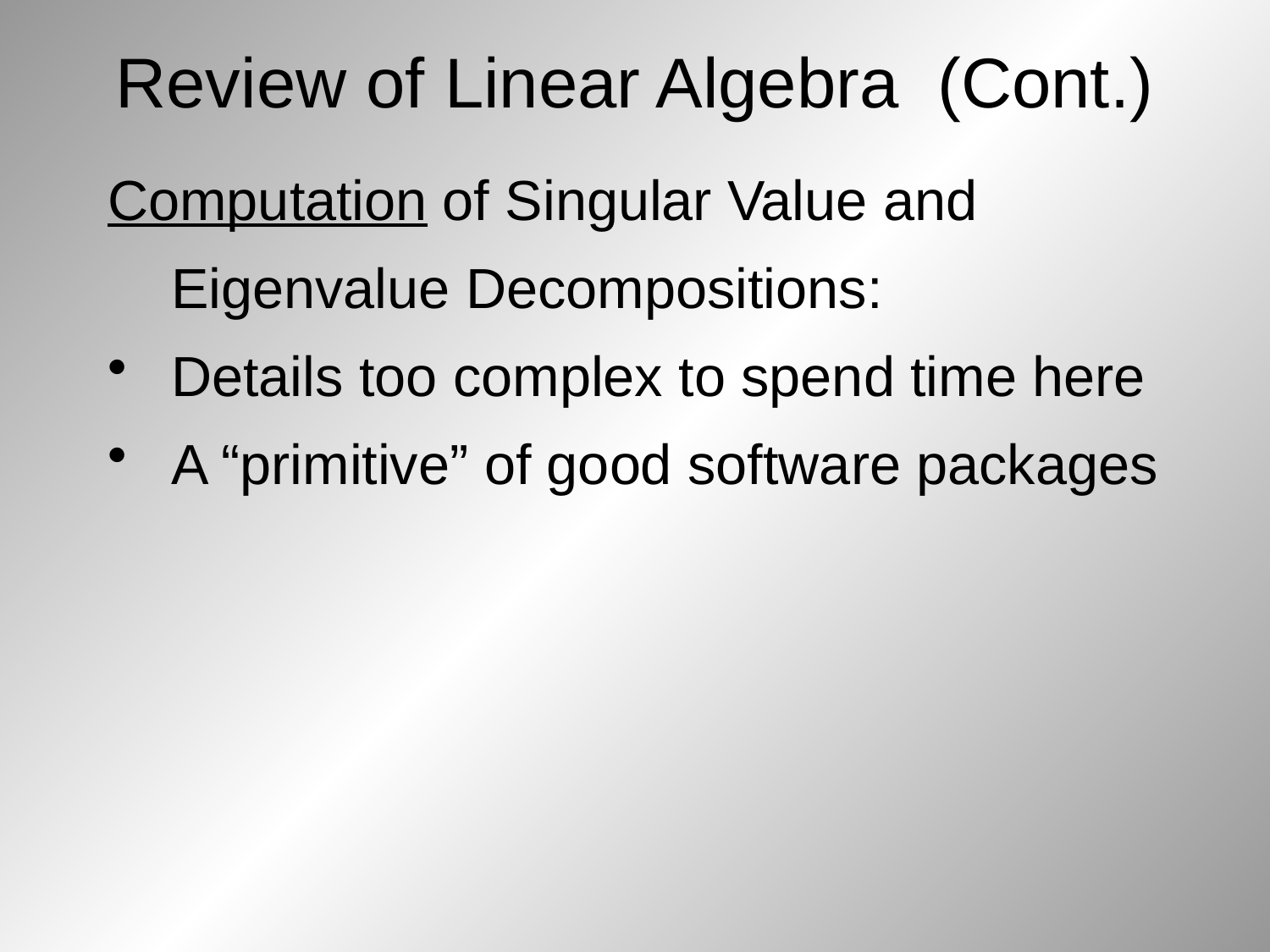

# Review of Linear Algebra  (Cont.)
Computation of Singular Value and 	Eigenvalue Decompositions:
Details too complex to spend time here
A “primitive” of good software packages